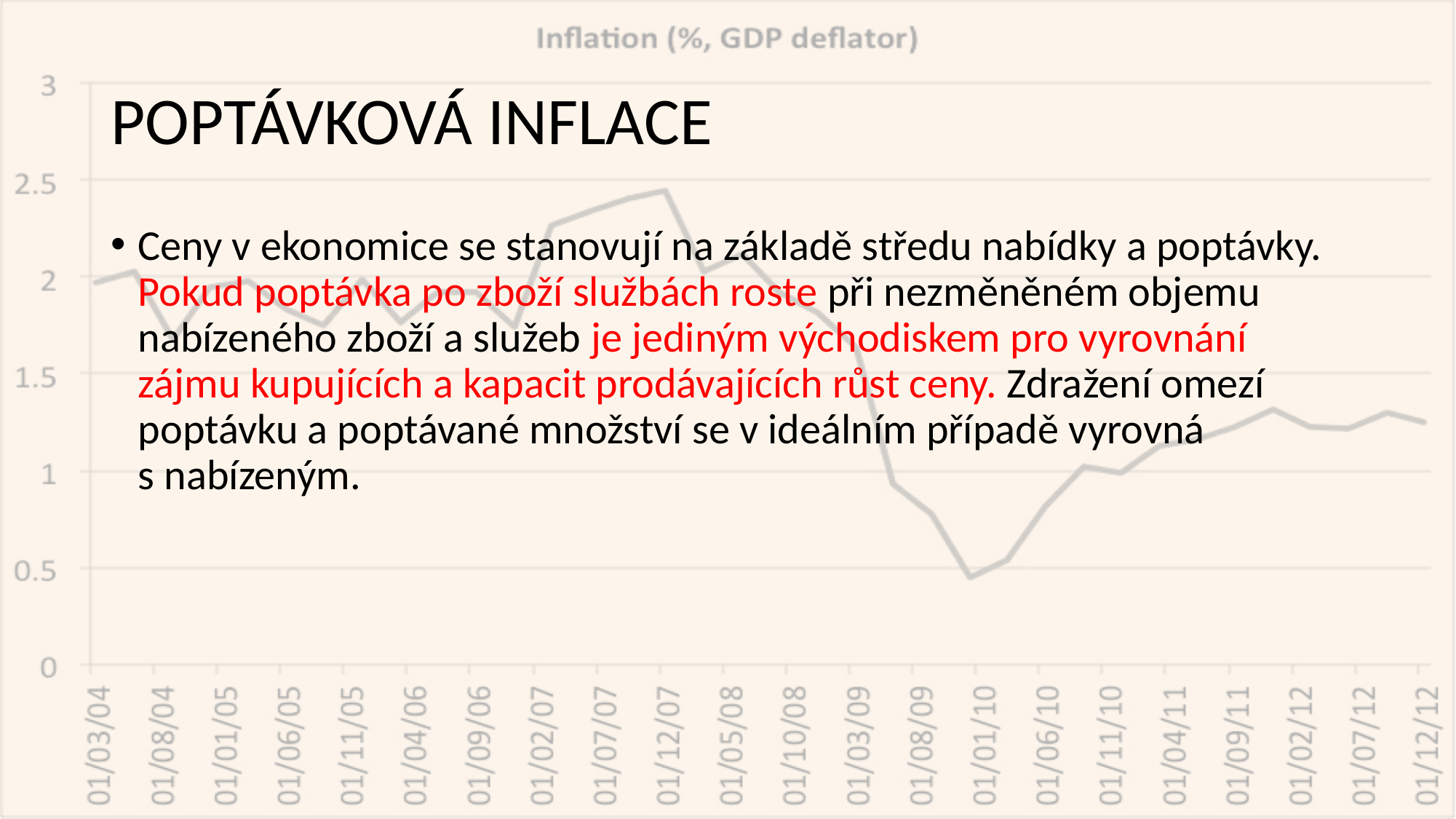

# POPTÁVKOVÁ INFLACE
Ceny v ekonomice se stanovují na základě středu nabídky a poptávky. Pokud poptávka po zboží službách roste při nezměněném objemu nabízeného zboží a služeb je jediným východiskem pro vyrovnání zájmu kupujících a kapacit prodávajících růst ceny. Zdražení omezí poptávku a poptávané množství se v ideálním případě vyrovná
s nabízeným.